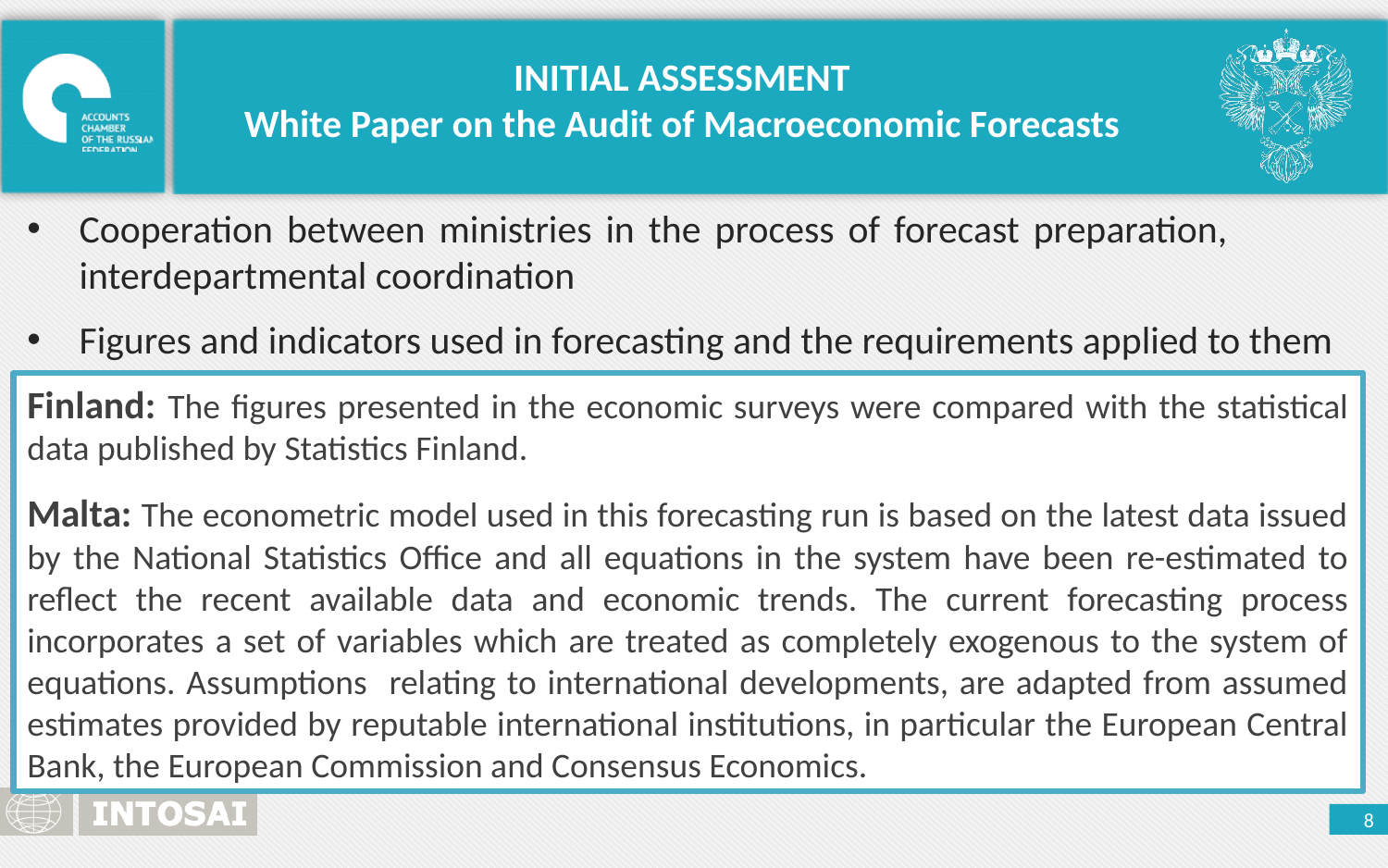

INITIAL ASSESSMENT
White Paper on the Audit of Macroeconomic Forecasts
Cooperation between ministries in the process of forecast preparation, 	interdepartmental coordination

Figures and indicators used in forecasting and the requirements applied to them

Finland: The figures presented in the economic surveys were compared with the statistical data published by Statistics Finland.

Malta: The econometric model used in this forecasting run is based on the latest data issued by the National Statistics Office and all equations in the system have been re-estimated to reflect the recent available data and economic trends. The current forecasting process incorporates a set of variables which are treated as completely exogenous to the system of equations. Assumptions  relating to international developments, are adapted from assumed estimates provided by reputable international institutions, in particular the European Central Bank, the European Commission and Consensus Economics.